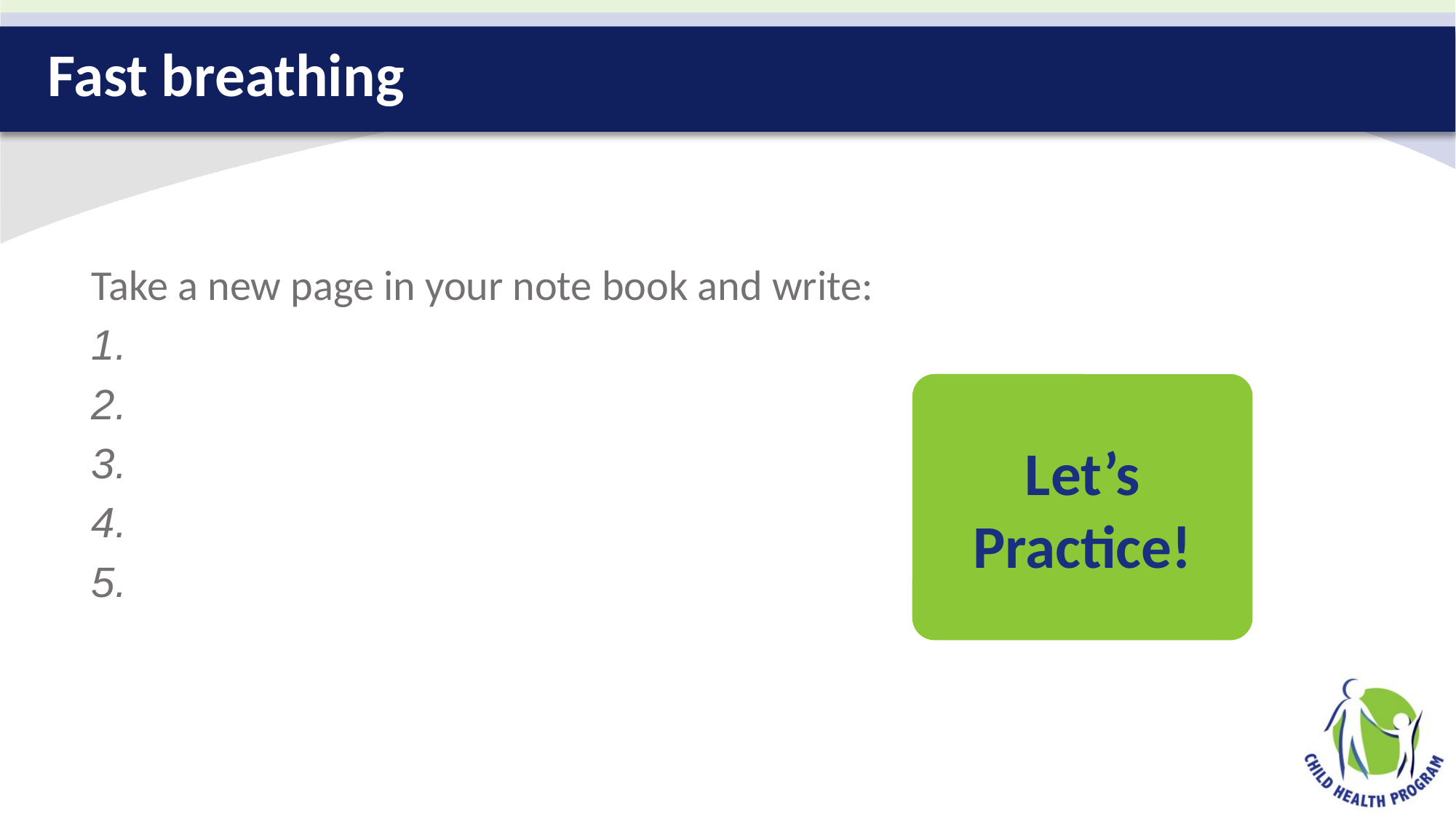

# Fast breathing
Take a new page in your note book and write:
1.
2.
3.
4.
5.
Let’s Practice!